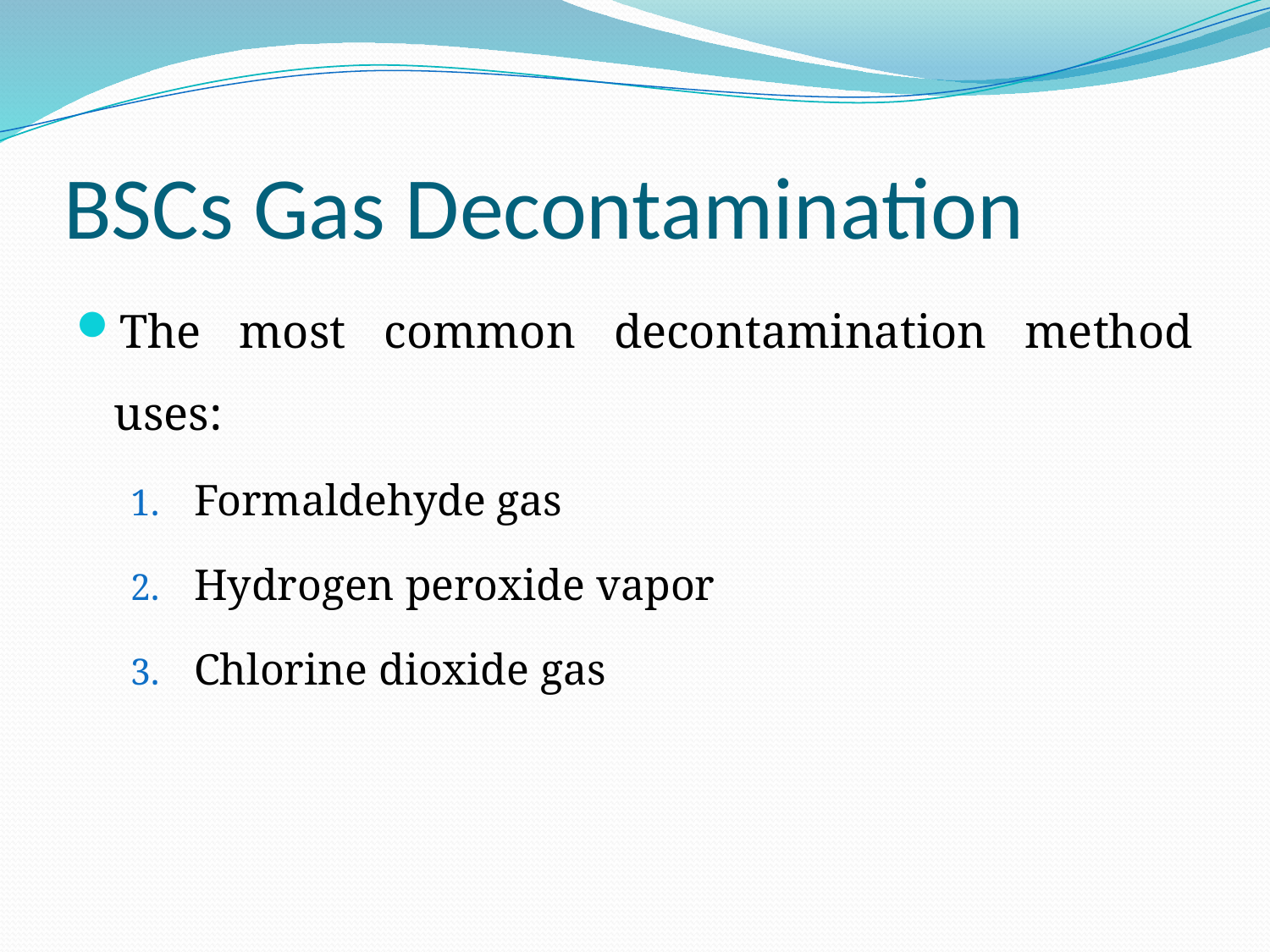

# BSCs Gas Decontamination
The most common decontamination method uses:
Formaldehyde gas
Hydrogen peroxide vapor
Chlorine dioxide gas